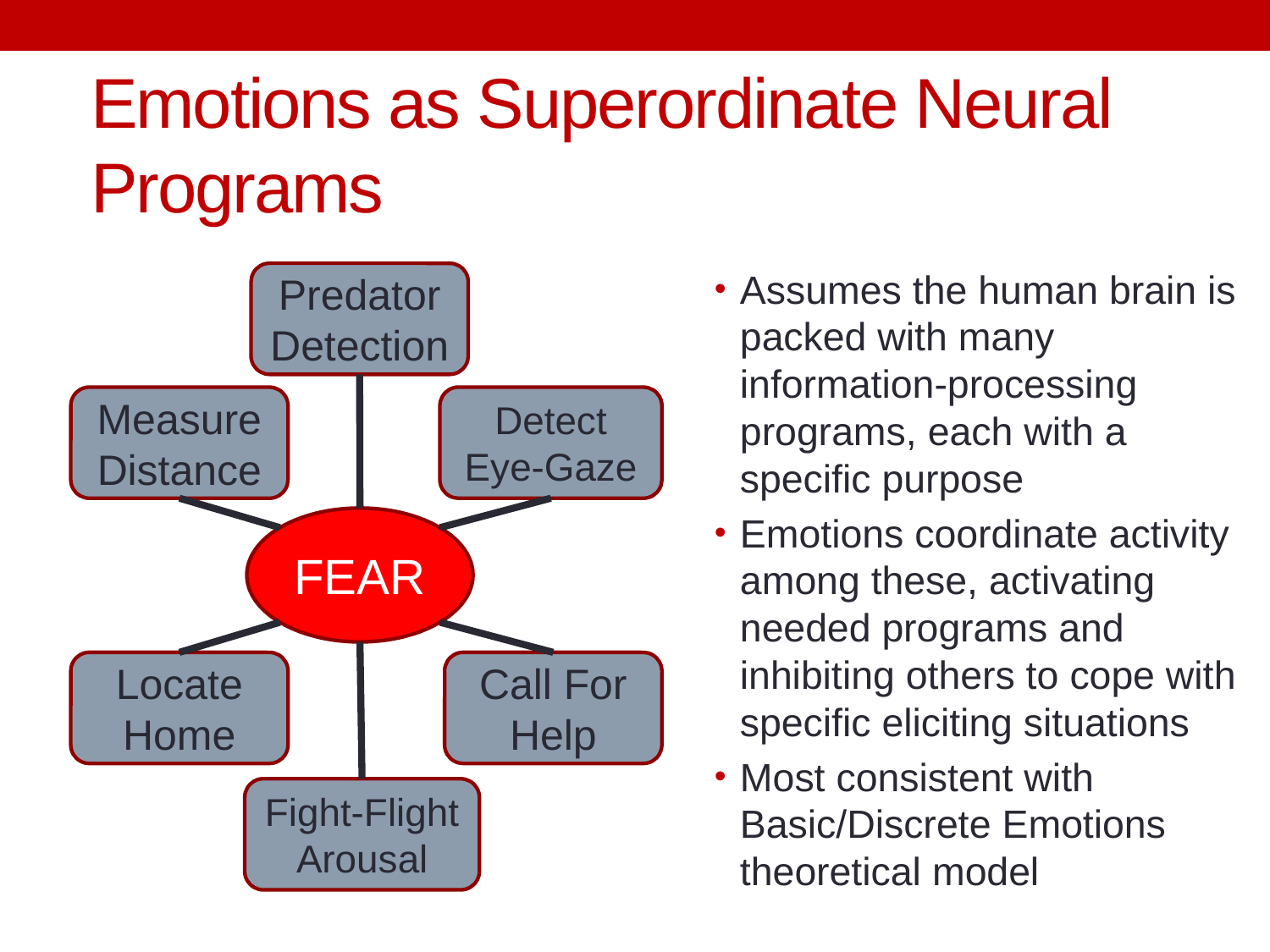

# Emotions as Superordinate Neural Programs
Assumes the human brain is packed with many information-processing programs, each with a specific purpose
Emotions coordinate activity among these, activating needed programs and inhibiting others to cope with specific eliciting situations
Most consistent with Basic/Discrete Emotions theoretical model
Predator
Detection
Measure
Distance
Detect Eye-Gaze
FEAR
Locate Home
Call For Help
Fight-Flight
Arousal